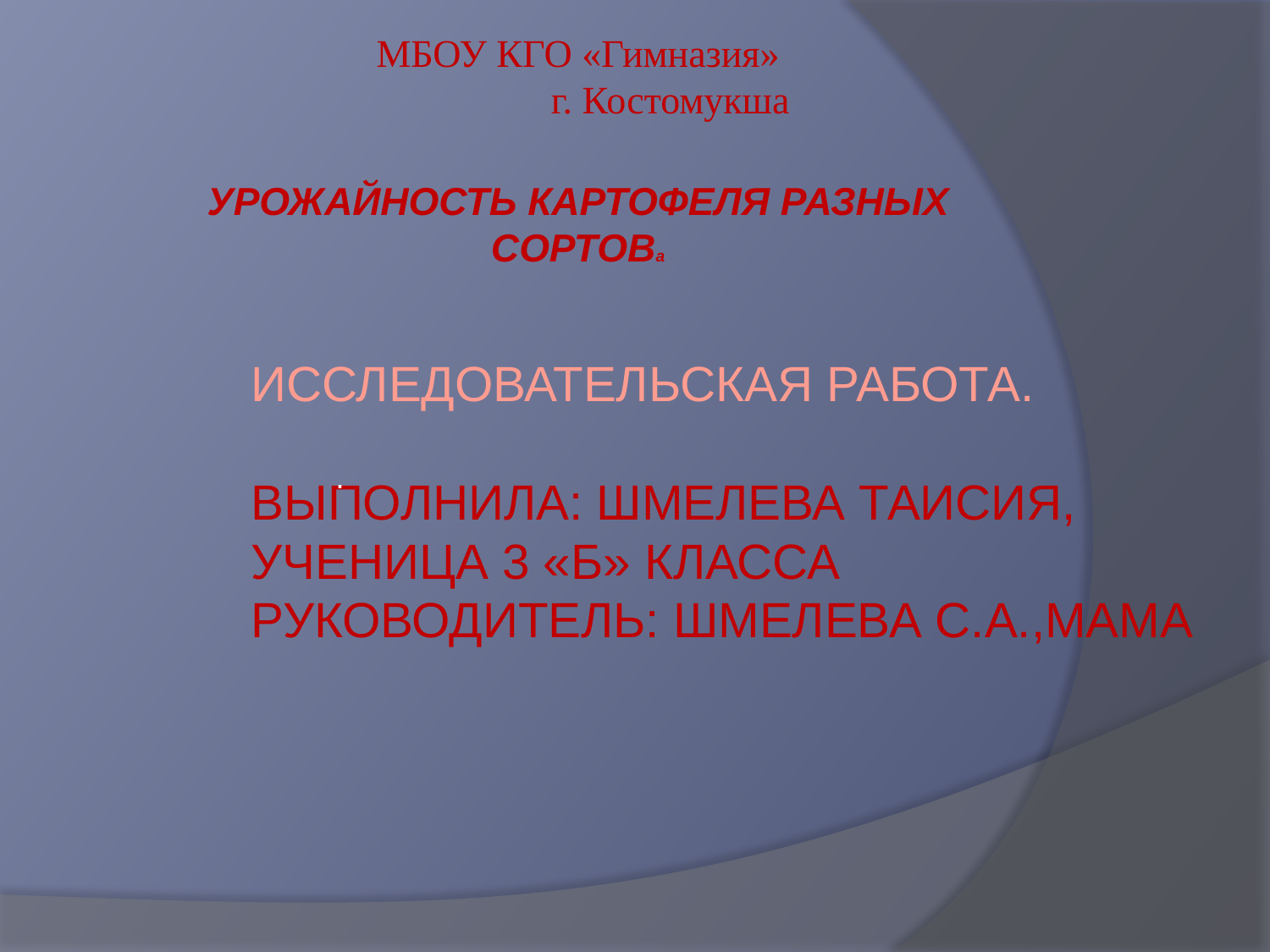

МБОУ КГО «Гимназия»
                   г. Костомукша
УРОЖАЙНОСТЬ КАРТОФЕЛЯ РАЗНЫХ СОРТОВа
# Исследовательская работа. ВЫПОЛНИЛА: Шмелева Таисия, ученица 3 «б» класСА Руководитель: Шмелева С.А.,мама
.